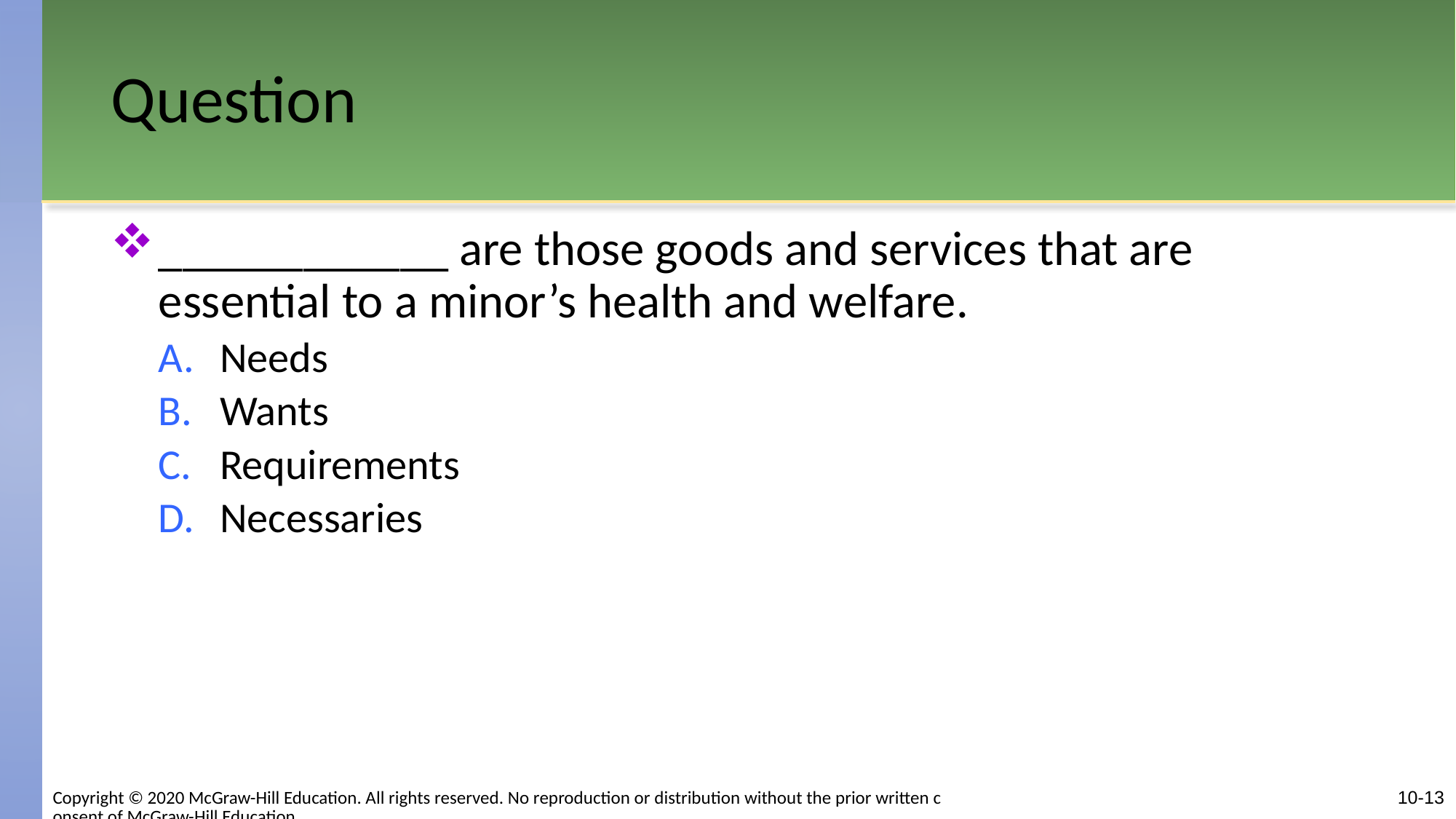

# Question
____________ are those goods and services that are essential to a minor’s health and welfare.
Needs
Wants
Requirements
Necessaries
Copyright © 2020 McGraw-Hill Education. All rights reserved. No reproduction or distribution without the prior written consent of McGraw-Hill Education.
10-13